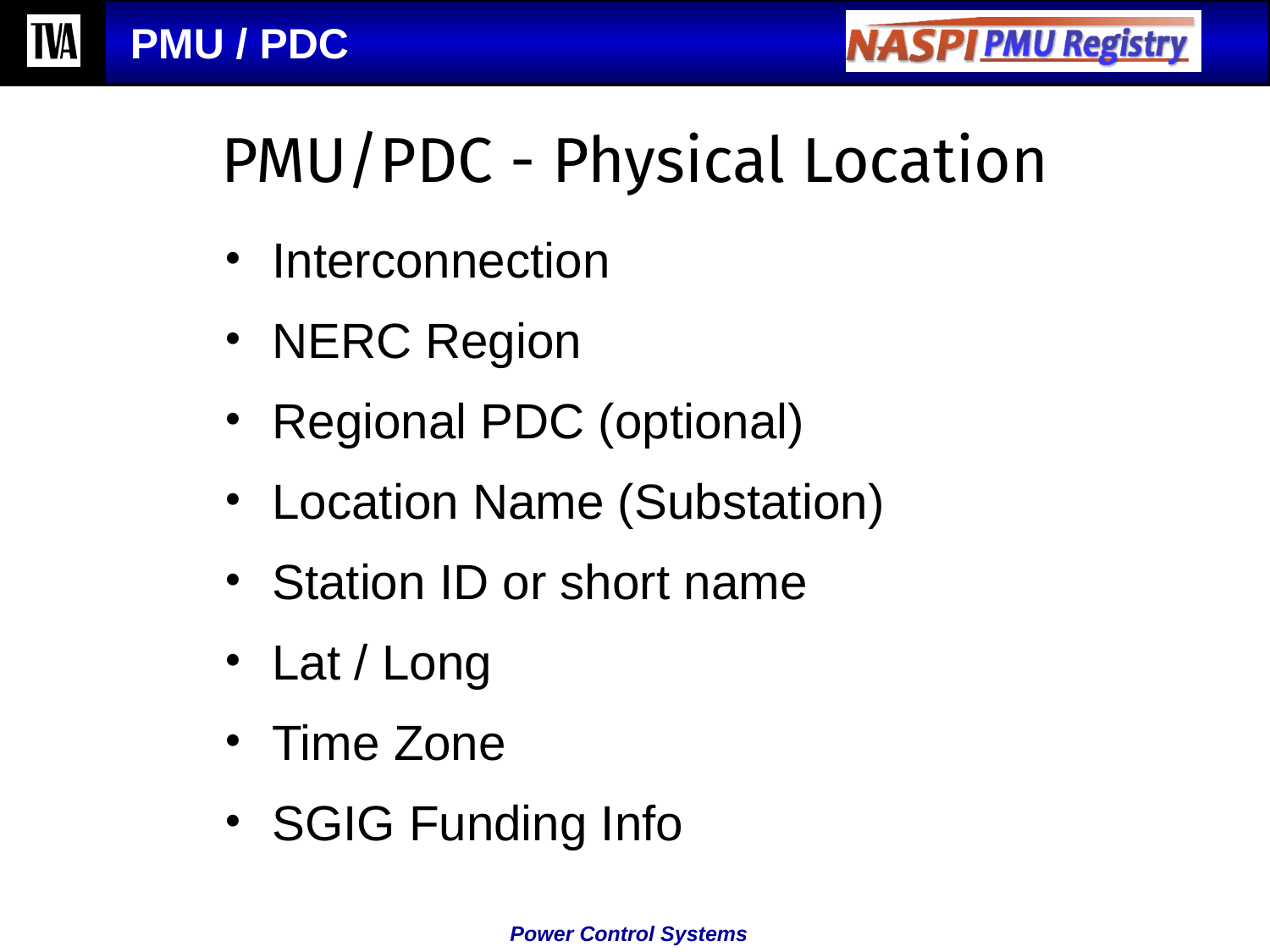

PMU / PDC
# PMU/PDC - Physical Location
Interconnection
NERC Region
Regional PDC (optional)
Location Name (Substation)
Station ID or short name
Lat / Long
Time Zone
SGIG Funding Info